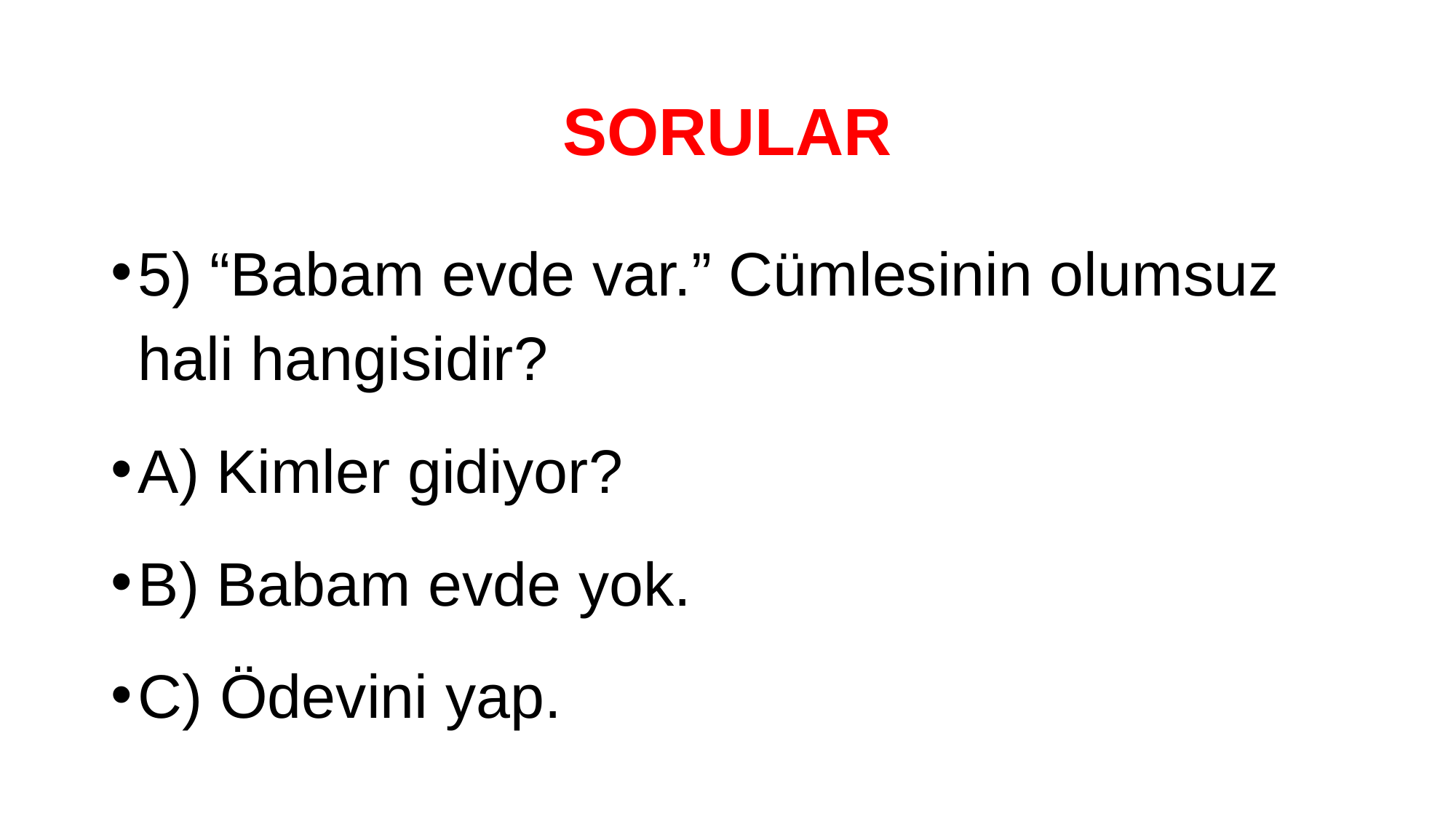

# SORULAR
5) “Babam evde var.” Cümlesinin olumsuz hali hangisidir?
A) Kimler gidiyor?
B) Babam evde yok.
C) Ödevini yap.